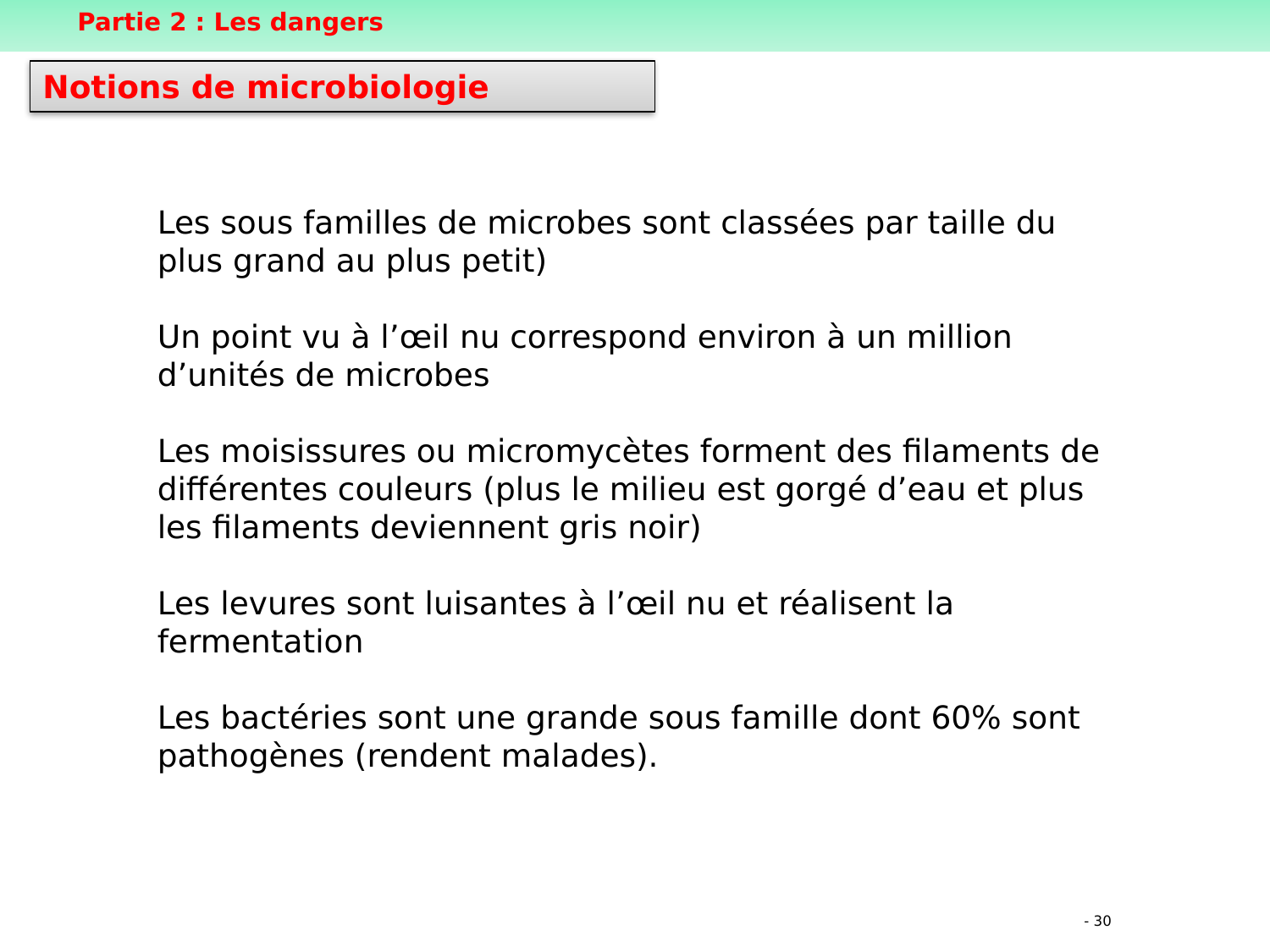

Partie 2 : Les dangers
Notions de microbiologie
Les sous familles de microbes sont classées par taille du plus grand au plus petit)

Un point vu à l’œil nu correspond environ à un million d’unités de microbes

Les moisissures ou micromycètes forment des filaments de différentes couleurs (plus le milieu est gorgé d’eau et plus les filaments deviennent gris noir)

Les levures sont luisantes à l’œil nu et réalisent la fermentation

Les bactéries sont une grande sous famille dont 60% sont pathogènes (rendent malades).